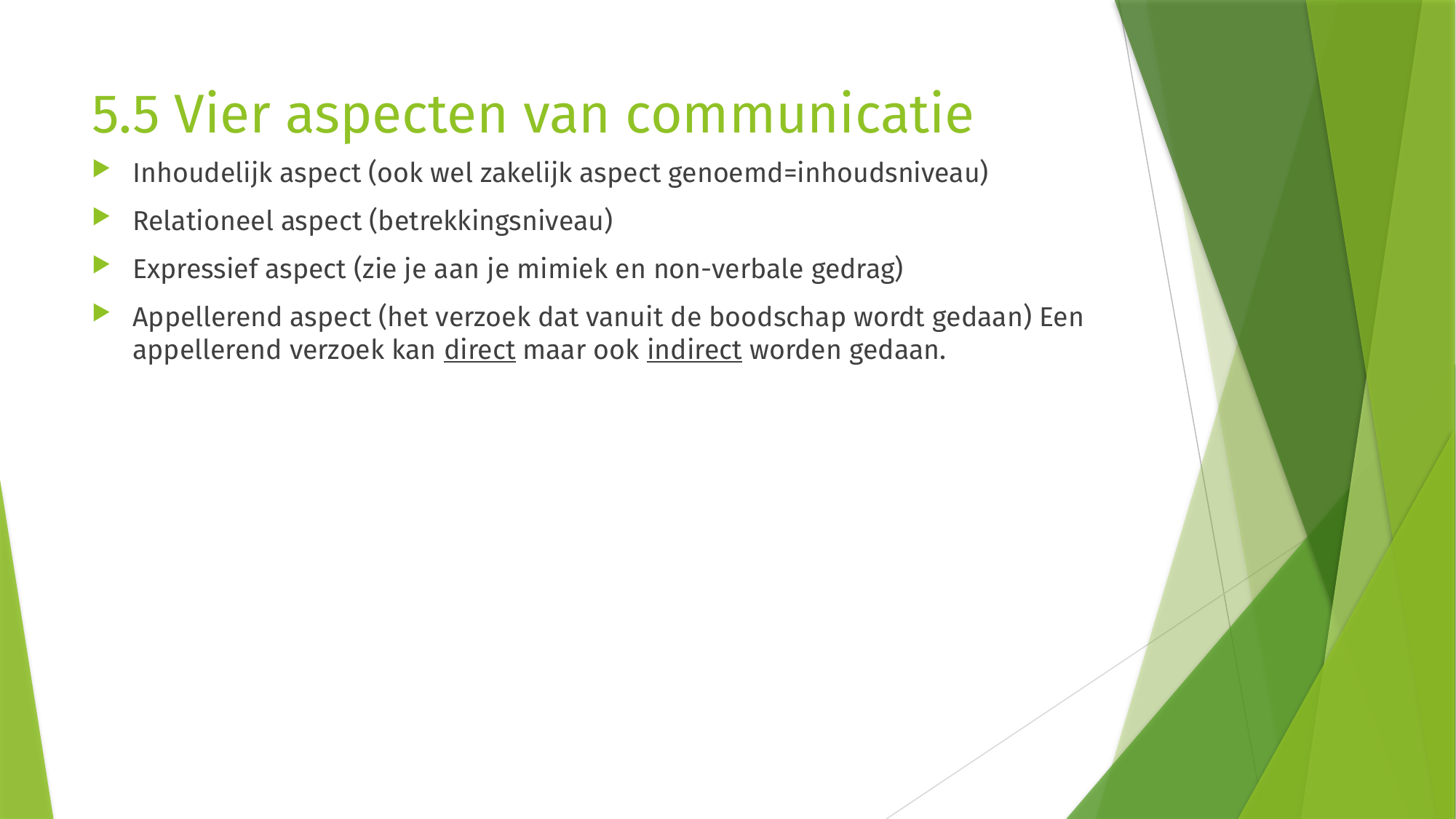

# 5.5 Vier aspecten van communicatie
Inhoudelijk aspect (ook wel zakelijk aspect genoemd=inhoudsniveau)
Relationeel aspect (betrekkingsniveau)
Expressief aspect (zie je aan je mimiek en non-verbale gedrag)
Appellerend aspect (het verzoek dat vanuit de boodschap wordt gedaan) Een appellerend verzoek kan direct maar ook indirect worden gedaan.